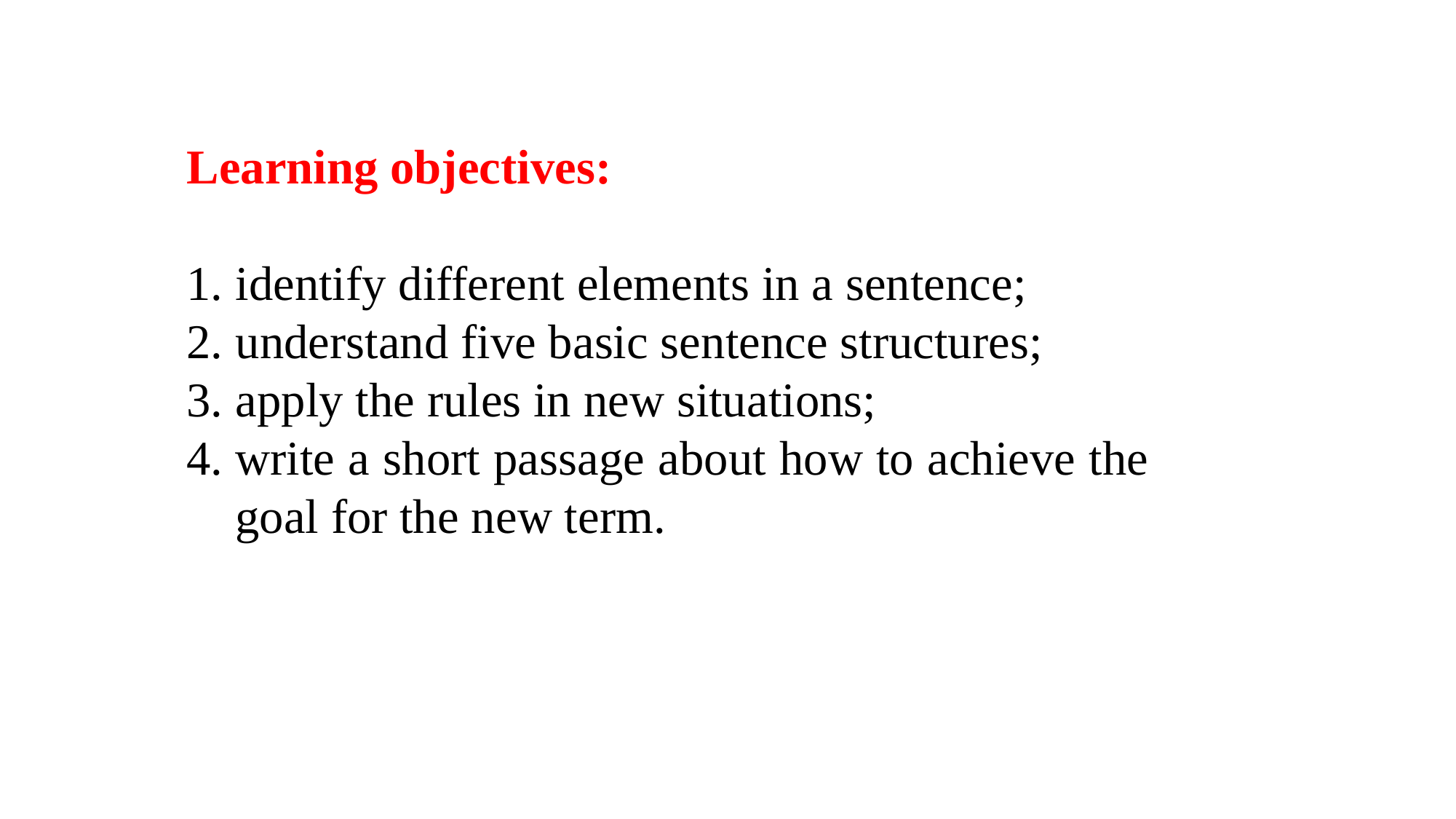

Learning objectives:

1. identify different elements in a sentence;
2. understand five basic sentence structures;
3. apply the rules in new situations;
4. write a short passage about how to achieve the      goal for the new term.